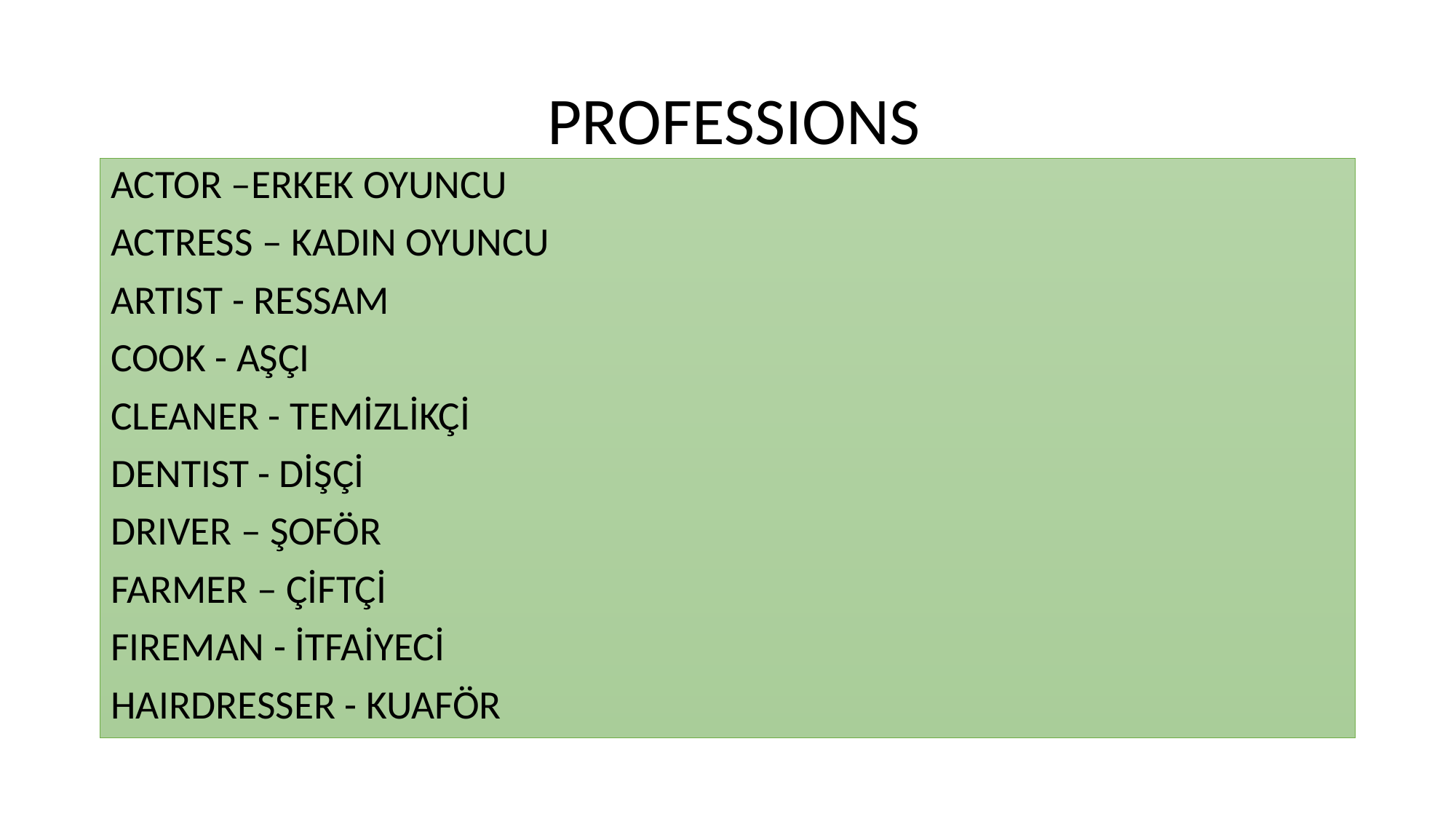

# PROFESSIONS
ACTOR –ERKEK OYUNCU
ACTRESS – KADIN OYUNCU
ARTIST - RESSAM
COOK - AŞÇI
CLEANER - TEMİZLİKÇİ
DENTIST - DİŞÇİ
DRIVER – ŞOFÖR
FARMER – ÇİFTÇİ
FIREMAN - İTFAİYECİ
HAIRDRESSER - KUAFÖR